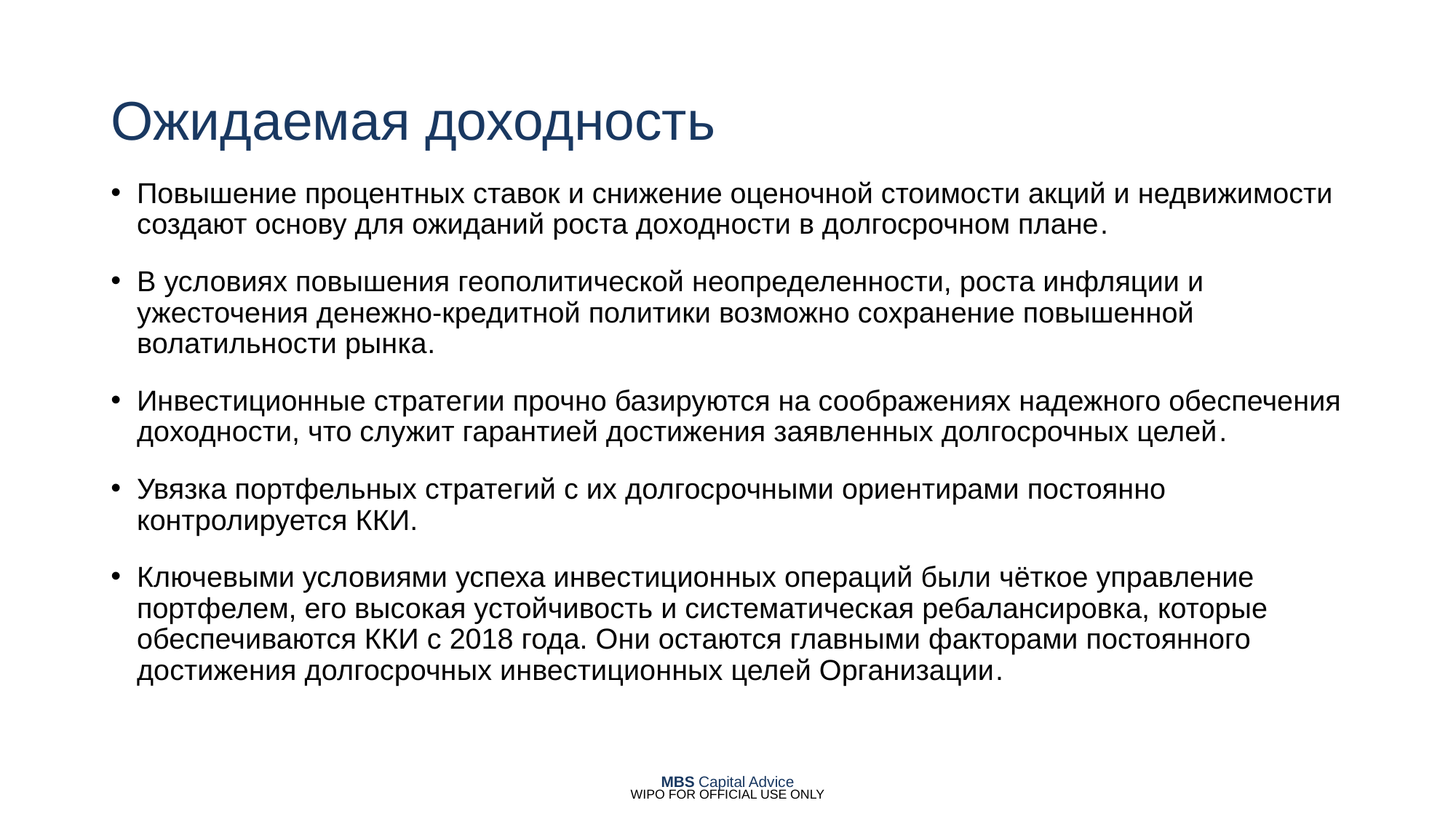

# Ожидаемая доходность
Повышение процентных ставок и снижение оценочной стоимости акций и недвижимости создают основу для ожиданий роста доходности в долгосрочном плане.
В условиях повышения геополитической неопределенности, роста инфляции и ужесточения денежно-кредитной политики возможно сохранение повышенной волатильности рынка.
Инвестиционные стратегии прочно базируются на соображениях надежного обеспечения доходности, что служит гарантией достижения заявленных долгосрочных целей.
Увязка портфельных стратегий с их долгосрочными ориентирами постоянно контролируется ККИ.
Ключевыми условиями успеха инвестиционных операций были чёткое управление портфелем, его высокая устойчивость и систематическая ребалансировка, которые обеспечиваются ККИ с 2018 года. Они остаются главными факторами постоянного достижения долгосрочных инвестиционных целей Организации.
MBS Capital Advice